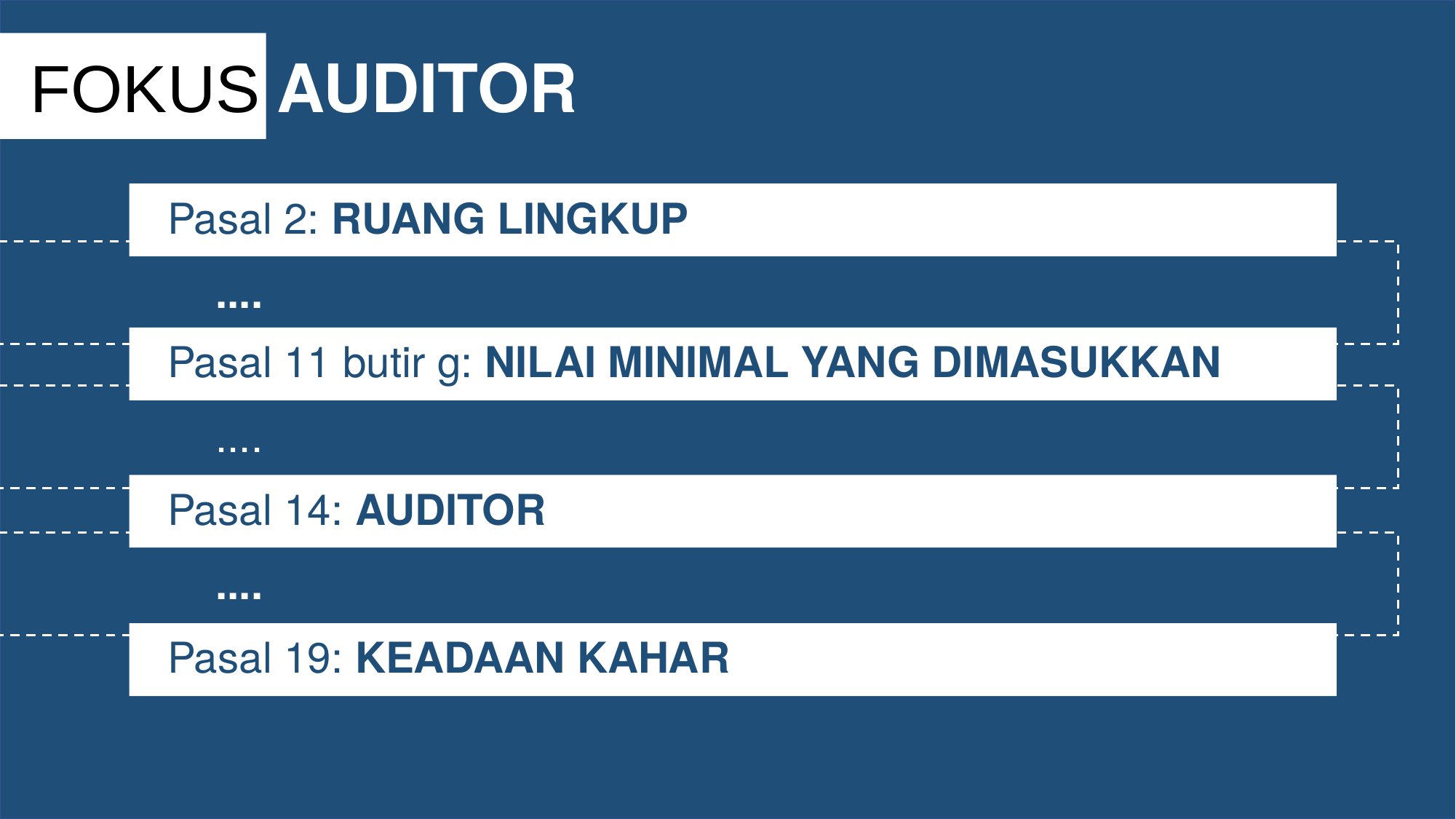

FOKUS
AUDITOR
Pasal 2: RUANG LINGKUP

....

Pasal 11 butir g: NILAI MINIMAL YANG DIMASUKKAN

....

Pasal 14: AUDITOR

....

Pasal 19: KEADAAN KAHAR